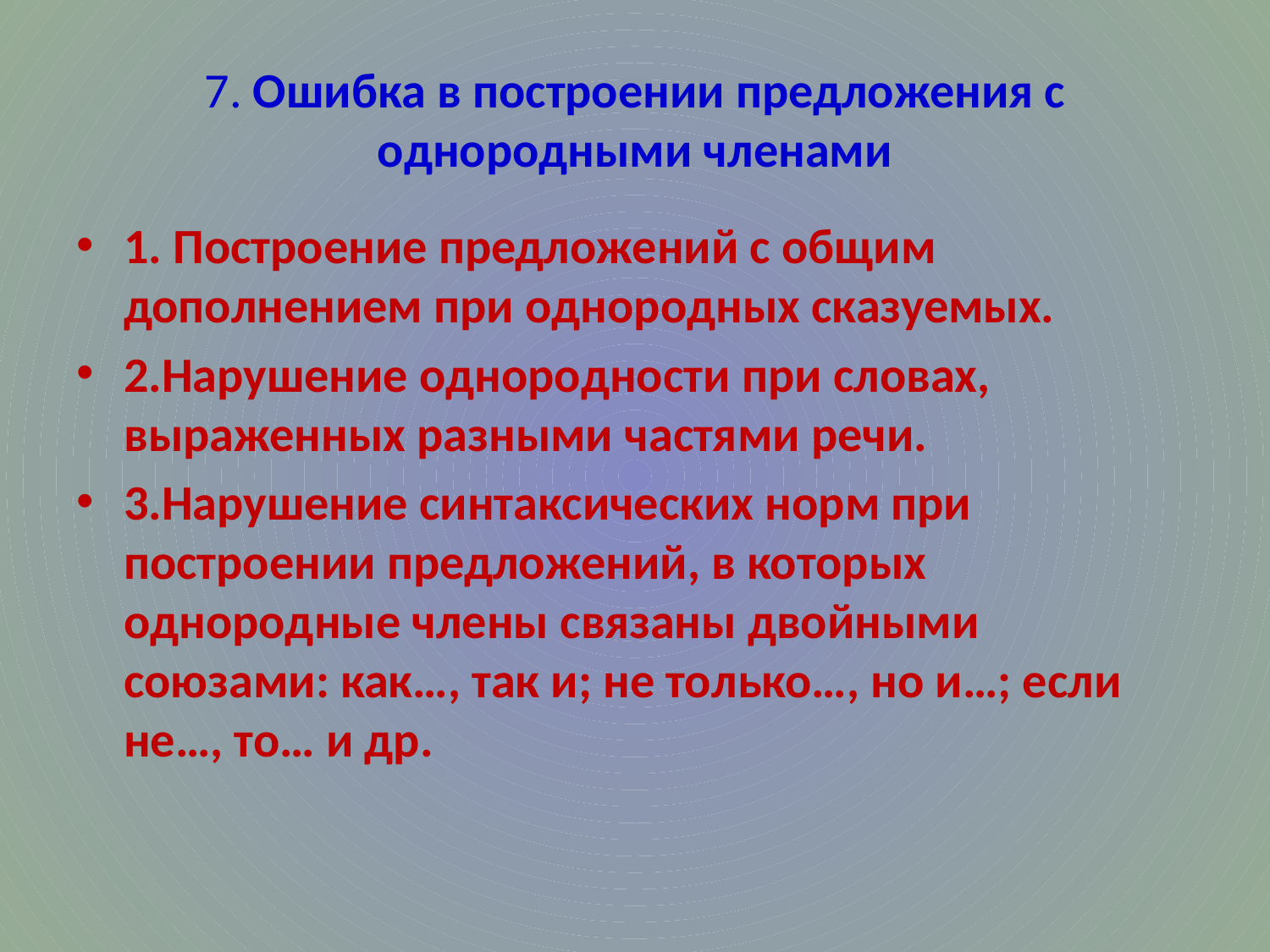

# 7. Ошибка в построении предложения с однородными членами
1. Построение предложений с общим дополнением при однородных сказуемых.
2.Нарушение однородности при словах, выраженных разными частями речи.
3.Нарушение синтаксических норм при построении предложений, в которых однородные члены связаны двойными союзами: как…, так и; не только…, но и…; если не…, то… и др.